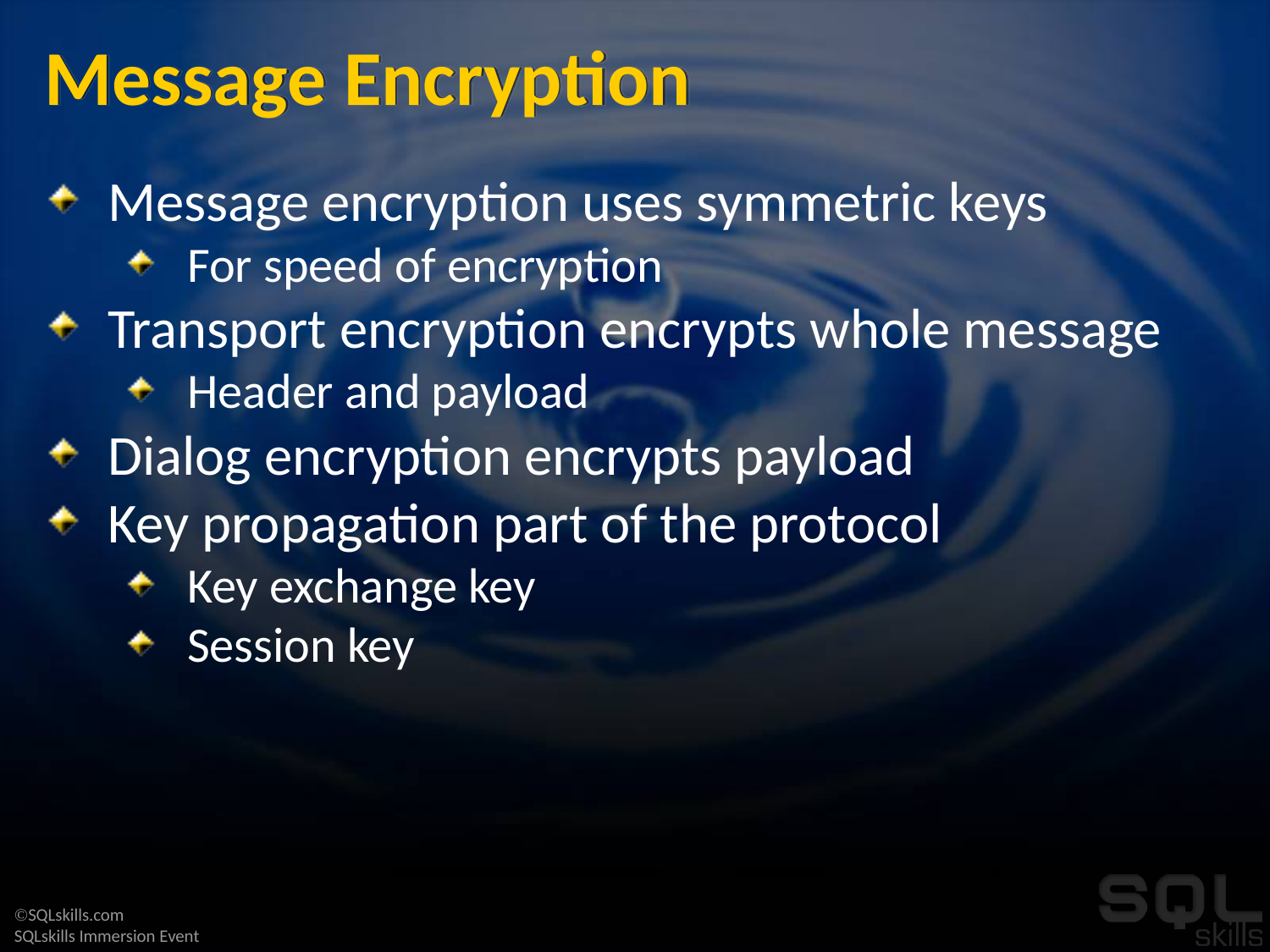

# Message Encryption
Message encryption uses symmetric keys
For speed of encryption
Transport encryption encrypts whole message
Header and payload
Dialog encryption encrypts payload
Key propagation part of the protocol
Key exchange key
Session key